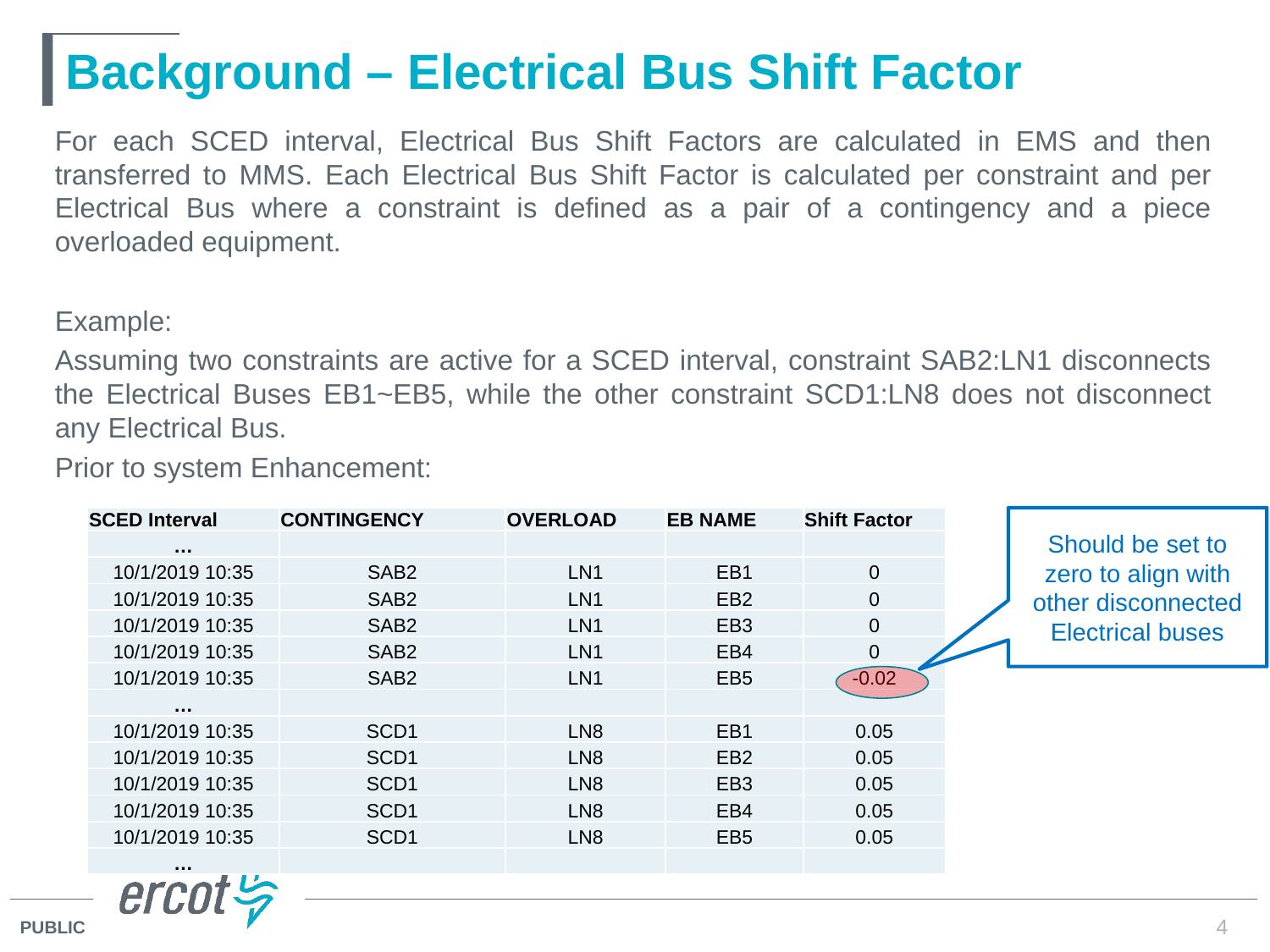

# Background – Electrical Bus Shift Factor
For each SCED interval, Electrical Bus Shift Factors are calculated in EMS and then transferred to MMS. Each Electrical Bus Shift Factor is calculated per constraint and per Electrical Bus where a constraint is defined as a pair of a contingency and a piece overloaded equipment.

Example:
Assuming two constraints are active for a SCED interval, constraint SAB2:LN1 disconnects the Electrical Buses EB1~EB5, while the other constraint SCD1:LN8 does not disconnect any Electrical Bus.
Prior to system Enhancement:

| SCED Interval | CONTINGENCY | OVERLOAD | EB NAME | Shift Factor |
| --- | --- | --- | --- | --- |
| … |  |  |  |  |
| 10/1/2019 10:35 | SAB2 | LN1 | EB1 | 0 |
| 10/1/2019 10:35 | SAB2 | LN1 | EB2 | 0 |
| 10/1/2019 10:35 | SAB2 | LN1 | EB3 | 0 |
| 10/1/2019 10:35 | SAB2 | LN1 | EB4 | 0 |
| 10/1/2019 10:35 | SAB2 | LN1 | EB5 | -0.02 |
| … |  |  |  |  |
| 10/1/2019 10:35 | SCD1 | LN8 | EB1 | 0.05 |
| 10/1/2019 10:35 | SCD1 | LN8 | EB2 | 0.05 |
| 10/1/2019 10:35 | SCD1 | LN8 | EB3 | 0.05 |
| 10/1/2019 10:35 | SCD1 | LN8 | EB4 | 0.05 |
| 10/1/2019 10:35 | SCD1 | LN8 | EB5 | 0.05 |
| … |  |  |  |  |
Should be set to zero to align with other disconnected Electrical buses

4